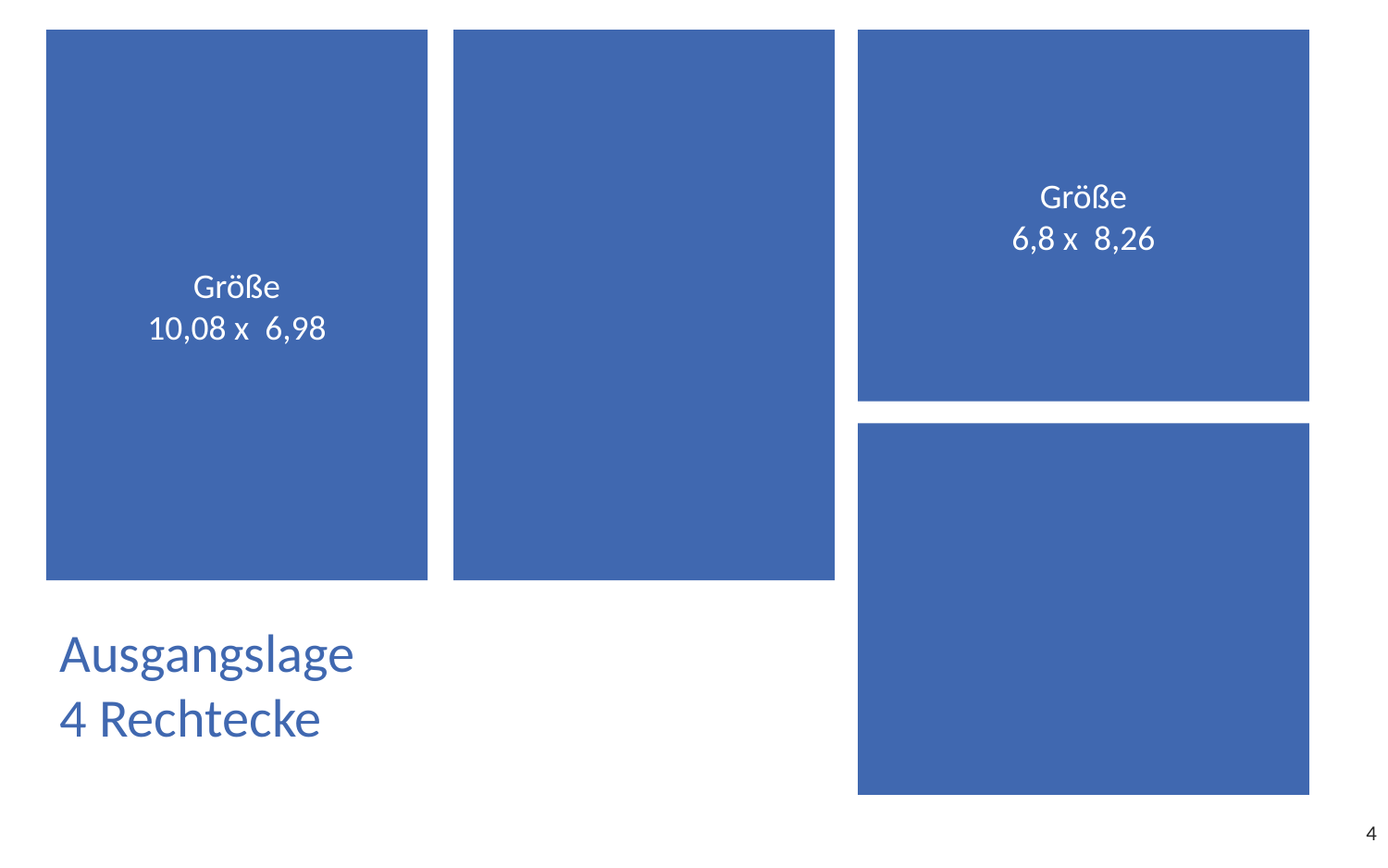

Größe
10,08 x  6,98

Größe
6,8 x  8,26

Ausgangslage
4 Rechtecke
4